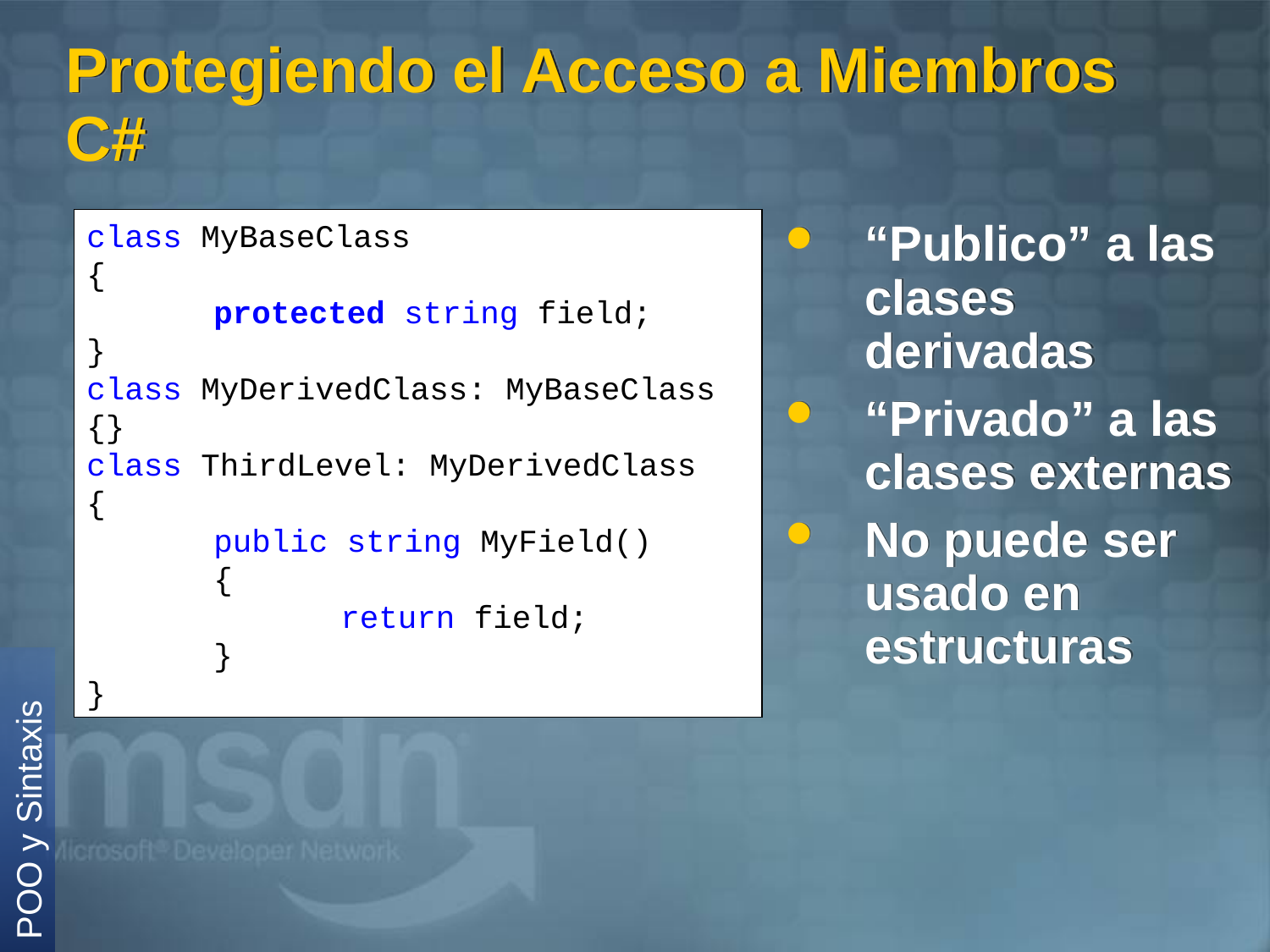

# Protegiendo el Acceso a Miembros C#
class MyBaseClass
{
	protected string field;
}
class MyDerivedClass: MyBaseClass
{}
class ThirdLevel: MyDerivedClass
{
	public string MyField()
	{
		return field;
	}
}
“Publico” a las clases derivadas
“Privado” a las clases externas
No puede ser usado en estructuras
POO y Sintaxis